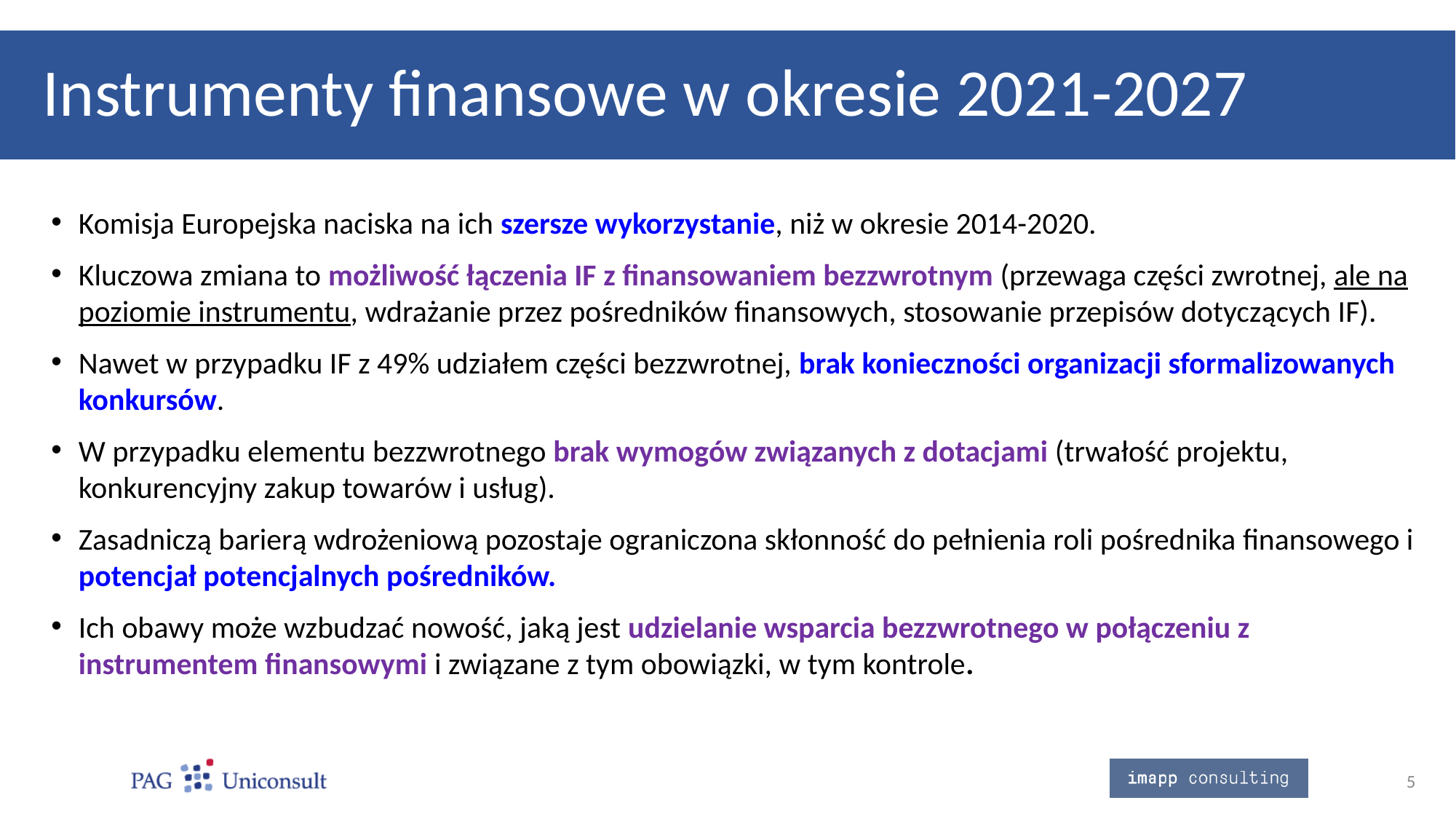

# Instrumenty finansowe w okresie 2021-2027
Komisja Europejska naciska na ich szersze wykorzystanie, niż w okresie 2014-2020.
Kluczowa zmiana to możliwość łączenia IF z finansowaniem bezzwrotnym (przewaga części zwrotnej, ale na poziomie instrumentu, wdrażanie przez pośredników finansowych, stosowanie przepisów dotyczących IF).
Nawet w przypadku IF z 49% udziałem części bezzwrotnej, brak konieczności organizacji sformalizowanych konkursów.
W przypadku elementu bezzwrotnego brak wymogów związanych z dotacjami (trwałość projektu, konkurencyjny zakup towarów i usług).
Zasadniczą barierą wdrożeniową pozostaje ograniczona skłonność do pełnienia roli pośrednika finansowego i potencjał potencjalnych pośredników.
Ich obawy może wzbudzać nowość, jaką jest udzielanie wsparcia bezzwrotnego w połączeniu z instrumentem finansowymi i związane z tym obowiązki, w tym kontrole.
5